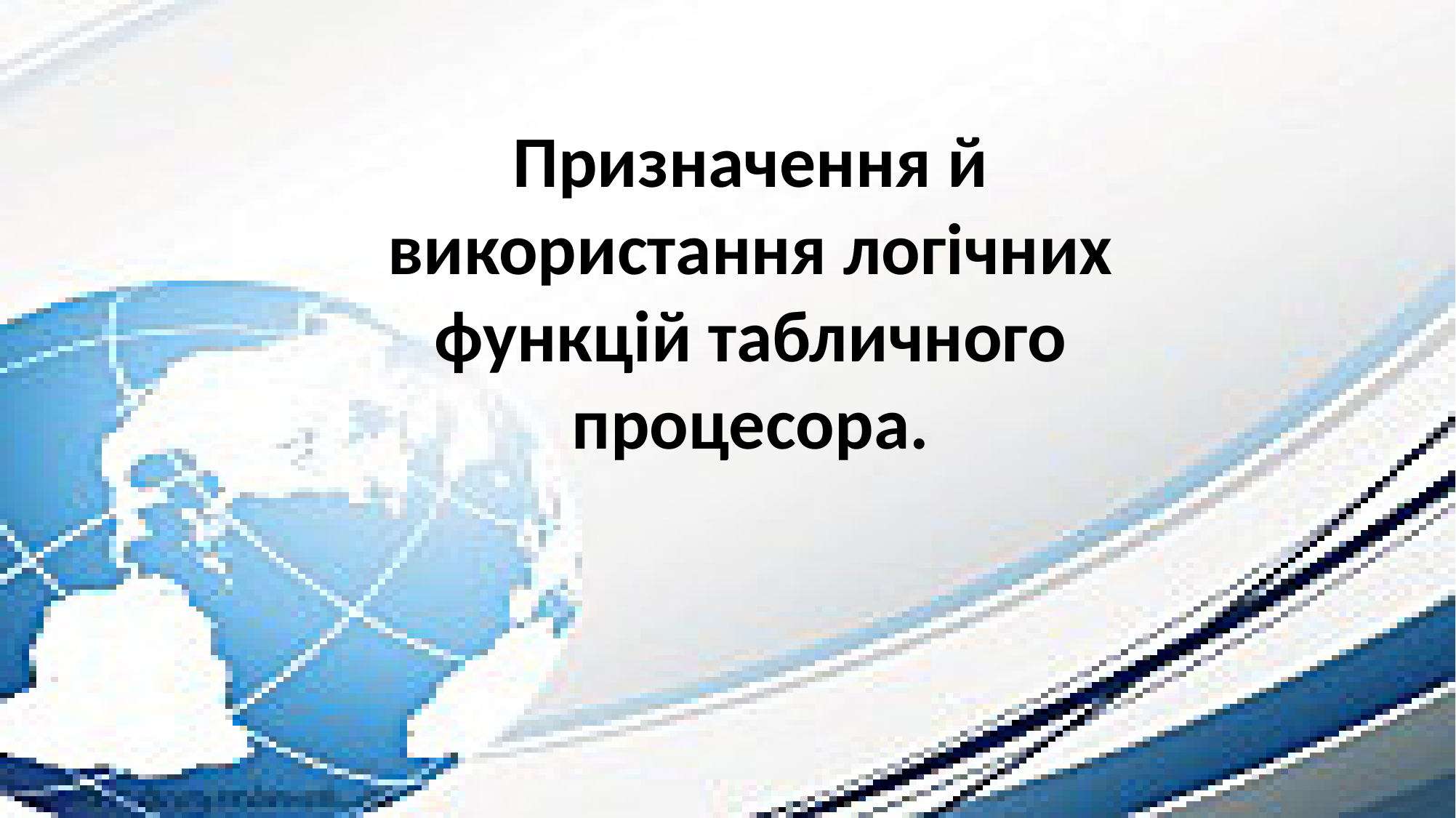

Призначення й використання логічних функцій табличного процесора.